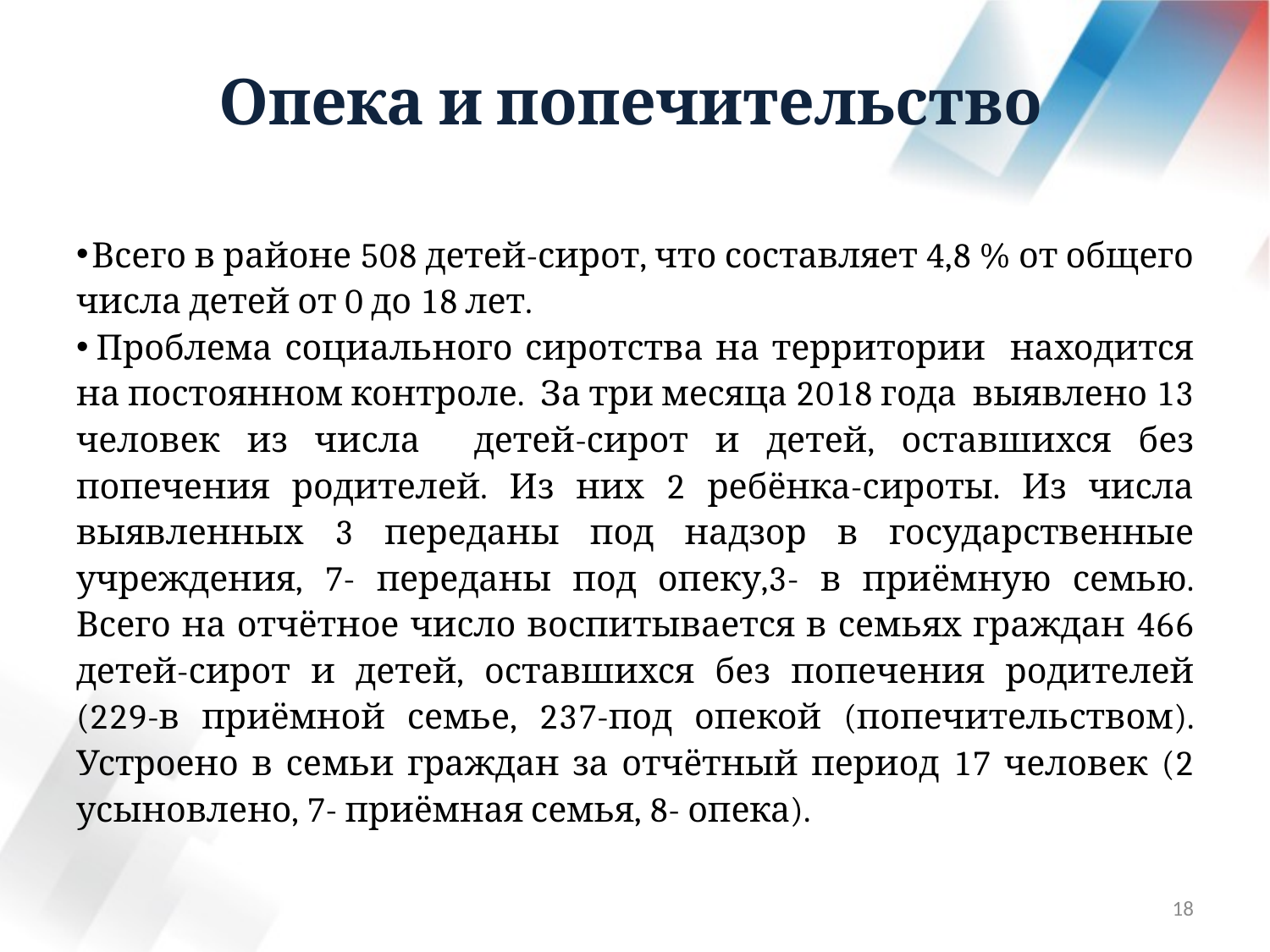

# ОПЕКА (ПОПЕЧИТЕЛЬСТВО)
Опека и попечительство
 Всего в районе 508 детей-сирот, что составляет 4,8 % от общего числа детей от 0 до 18 лет.
 Проблема социального сиротства на территории  находится на постоянном контроле.  За три месяца 2018 года  выявлено 13 человек из числа  детей-сирот и детей, оставшихся без попечения родителей. Из них 2 ребёнка-сироты. Из числа выявленных 3 переданы под надзор в государственные учреждения, 7- переданы под опеку,3- в приёмную семью. Всего на отчётное число воспитывается в семьях граждан 466 детей-сирот и детей, оставшихся без попечения родителей (229-в приёмной семье, 237-под опекой (попечительством). Устроено в семьи граждан за отчётный период 17 человек (2 усыновлено, 7- приёмная семья, 8- опека).

18